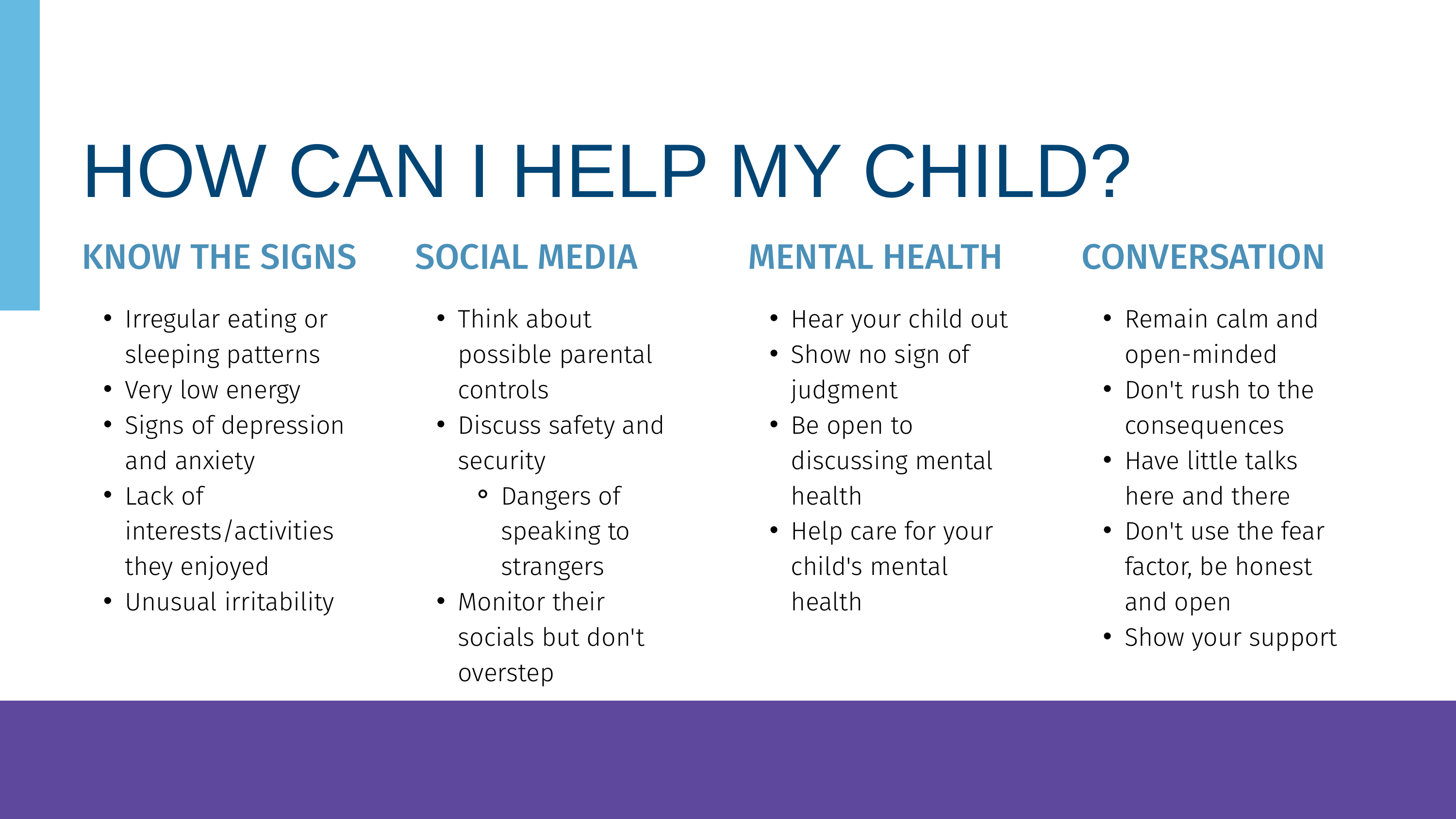

HOW CAN I HELP MY CHILD?
KNOW THE SIGNS
Irregular eating or sleeping patterns
Very low energy
Signs of depression and anxiety
Lack of interests/activities they enjoyed
Unusual irritability
SOCIAL MEDIA
Think about possible parental controls
Discuss safety and security
Dangers of speaking to strangers
Monitor their socials but don't overstep
MENTAL HEALTH
Hear your child out
Show no sign of judgment
Be open to discussing mental health
Help care for your child's mental health
CONVERSATION
Remain calm and open-minded
Don't rush to the consequences
Have little talks here and there
Don't use the fear factor, be honest and open
Show your support